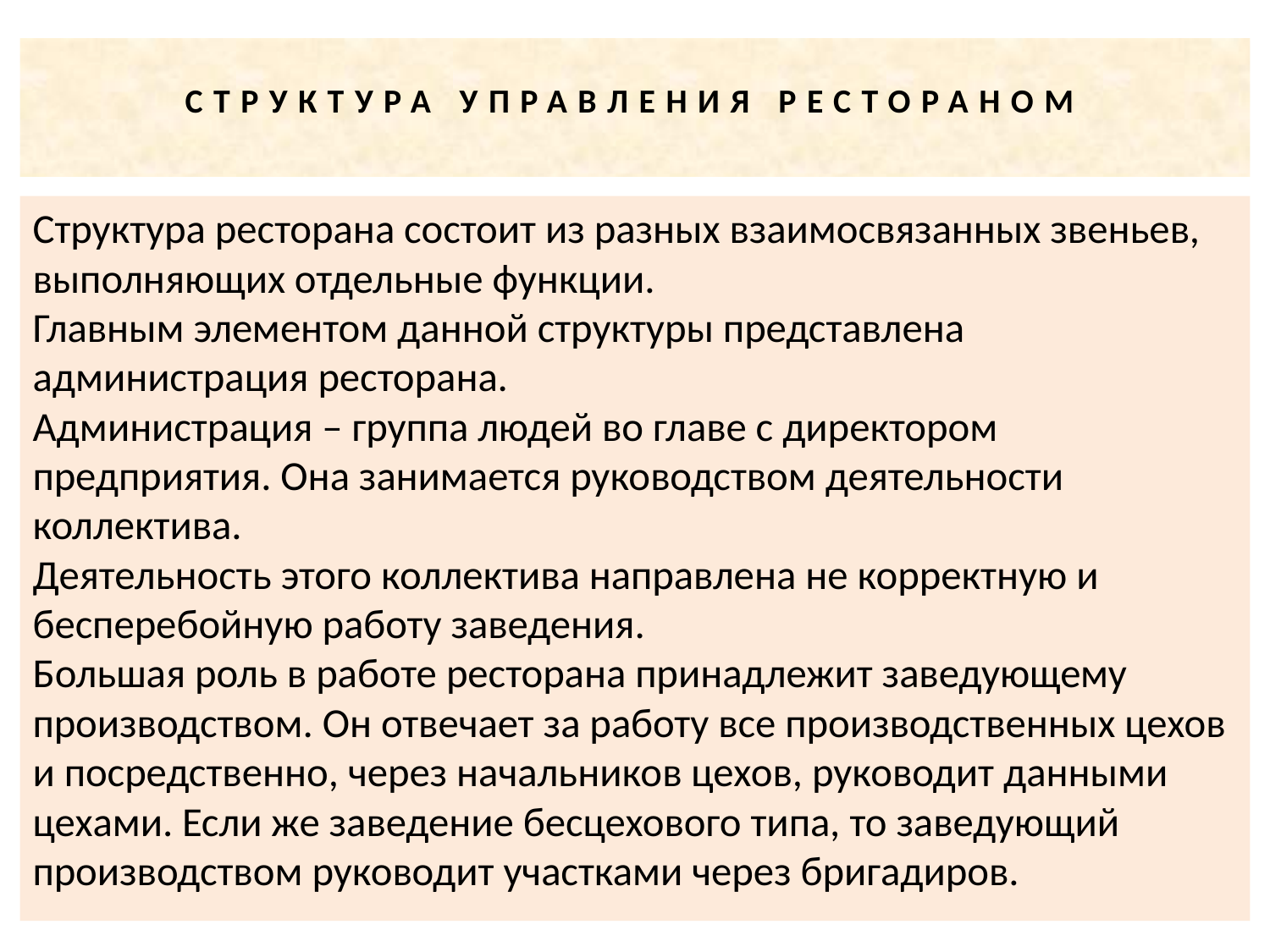

# СТРУКТУРА УПРАВЛЕНИЯ РЕСТОРАНОМ
Структура ресторана состоит из разных взаимосвязанных звеньев, выполняющих отдельные функции.
Главным элементом данной структуры представлена администрация ресторана.
Администрация – группа людей во главе с директором предприятия. Она занимается руководством деятельности коллектива.
Деятельность этого коллектива направлена не корректную и бесперебойную работу заведения.
Большая роль в работе ресторана принадлежит заведующему производством. Он отвечает за работу все производственных цехов и посредственно, через начальников цехов, руководит данными цехами. Если же заведение бесцехового типа, то заведующий производством руководит участками через бригадиров.